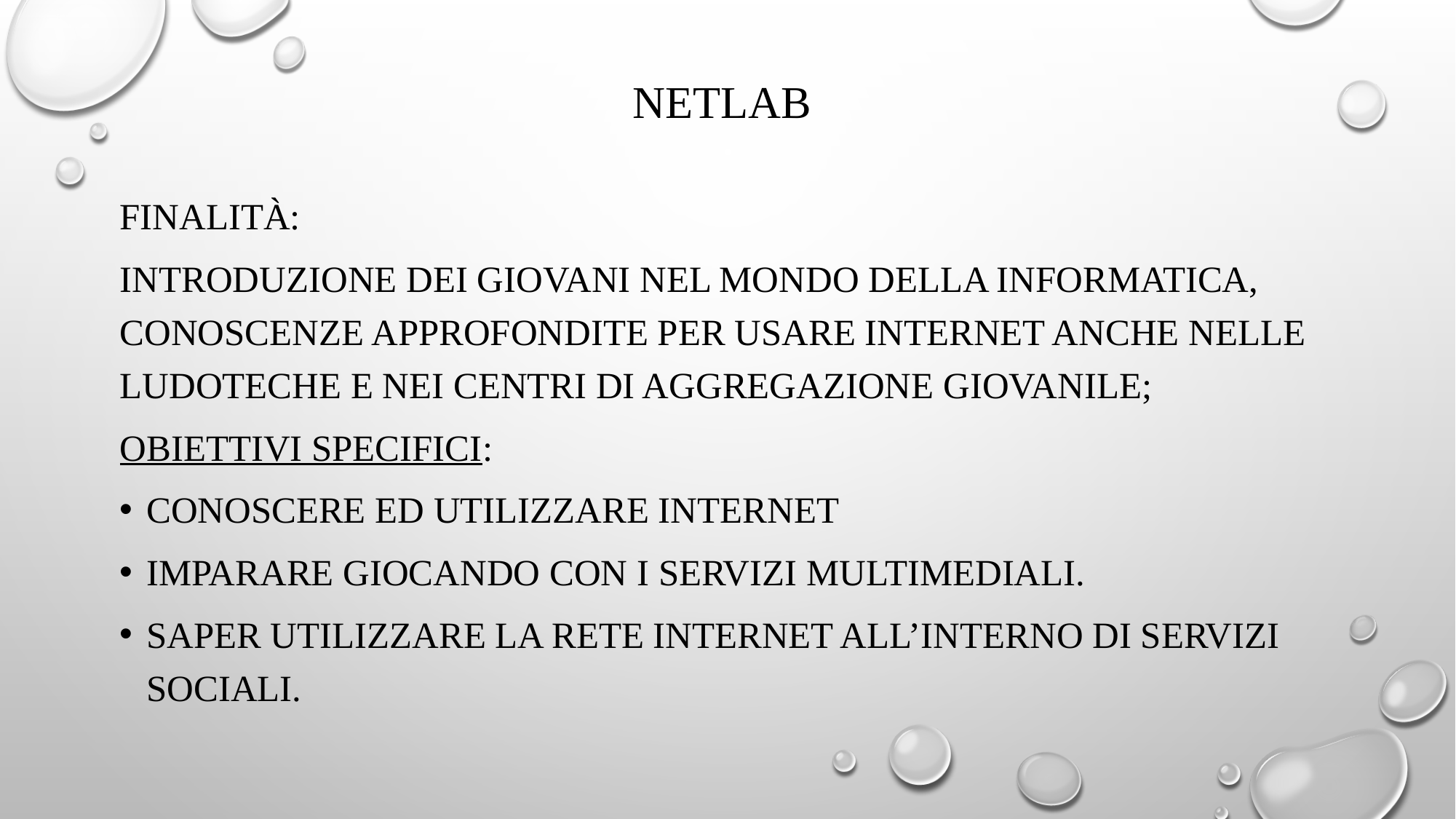

# NETLAB
Finalità:
Introduzione dei giovani nel mondo della informatica, conoscenze approfondite per usare Internet anche nelle ludoteche e nei centri di aggregazione giovanile;
Obiettivi specifici:
Conoscere ed utilizzare Internet
Imparare giocando con i servizi multimediali.
Saper utilizzare la rete Internet all’interno di servizi sociali.